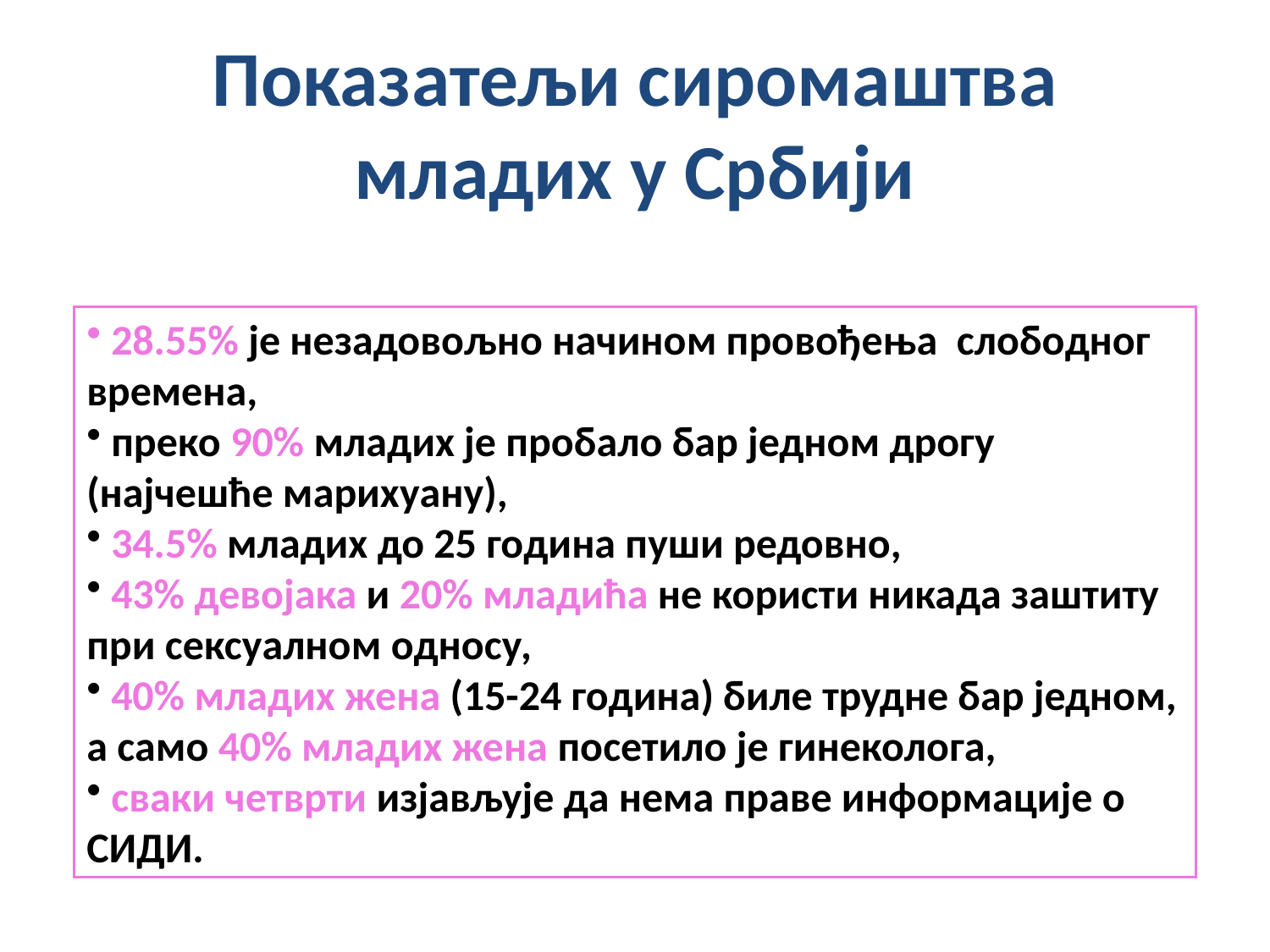

Показатељи сиромаштва младих у Србији
 28.55% је незадовољно начином провођења  слободног времена,
 преко 90% младих је пробало бар једном дрогу (најчешће марихуану),
 34.5% младих до 25 година пуши редовно,
 43% девојака и 20% младића не користи никада заштиту при сексуалном односу,
 40% младих жена (15-24 година) биле трудне бар једном, а само 40% младих жена посетило је гинеколога,
 сваки четврти изјављује да нема праве информације о СИДИ.